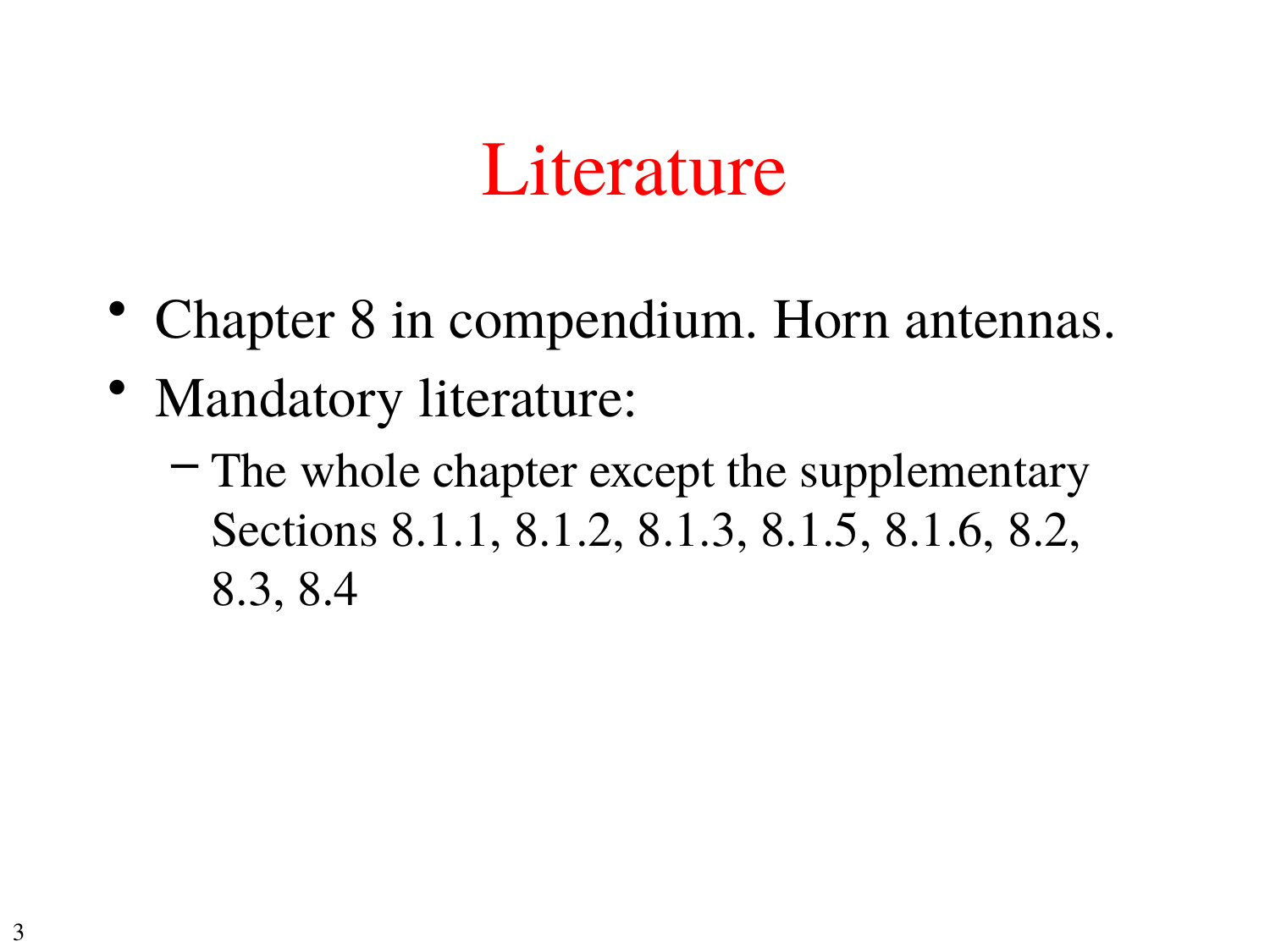

# Literature
Chapter 8 in compendium. Horn antennas.
Mandatory literature:
The whole chapter except the supplementary Sections 8.1.1, 8.1.2, 8.1.3, 8.1.5, 8.1.6, 8.2, 8.3, 8.4